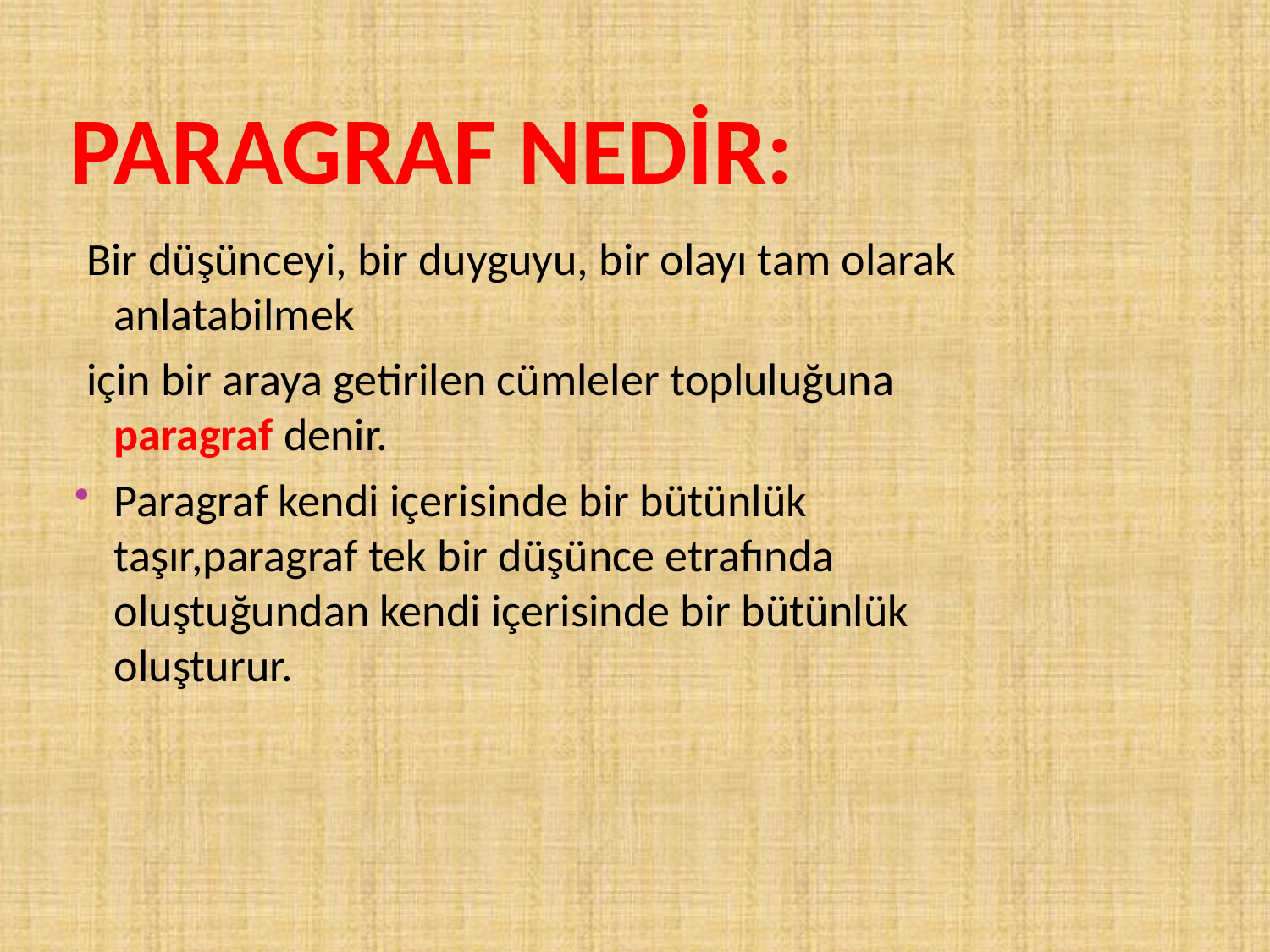

# PARAGRAF NEDİR:
 Bir düşünceyi, bir duyguyu, bir olayı tam olarak anlatabilmek
 için bir araya getirilen cümleler topluluğuna paragraf denir.
Paragraf kendi içerisinde bir bütünlük taşır,paragraf tek bir düşünce etrafında oluştuğundan kendi içerisinde bir bütünlük oluşturur.